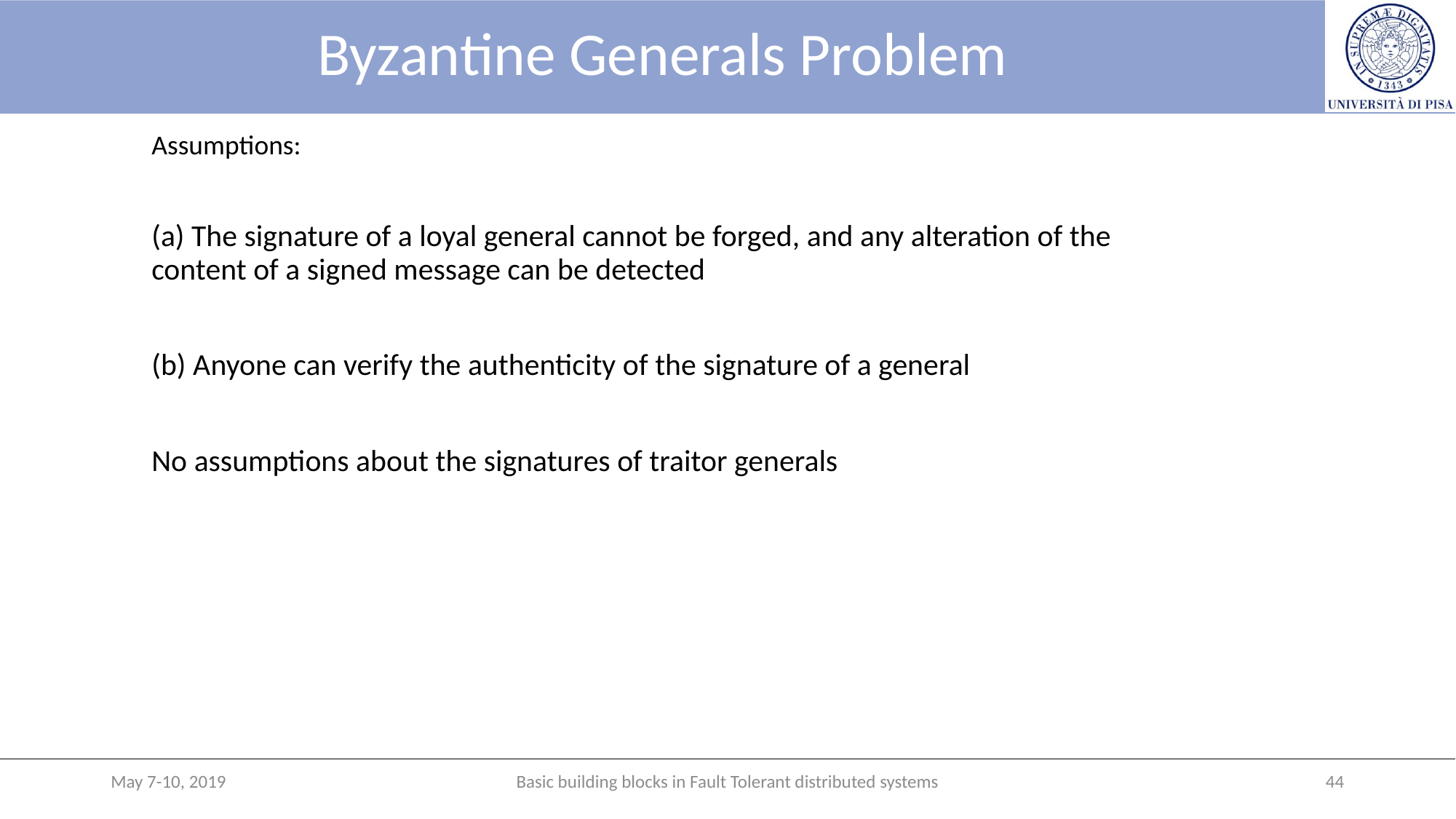

# Byzantine Generals Problem
Assumptions:

(a) The signature of a loyal general cannot be forged, and any alteration of the content of a signed message can be detected

(b) Anyone can verify the authenticity of the signature of a general

No assumptions about the signatures of traitor generals

May 7-10, 2019
Basic building blocks in Fault Tolerant distributed systems
44